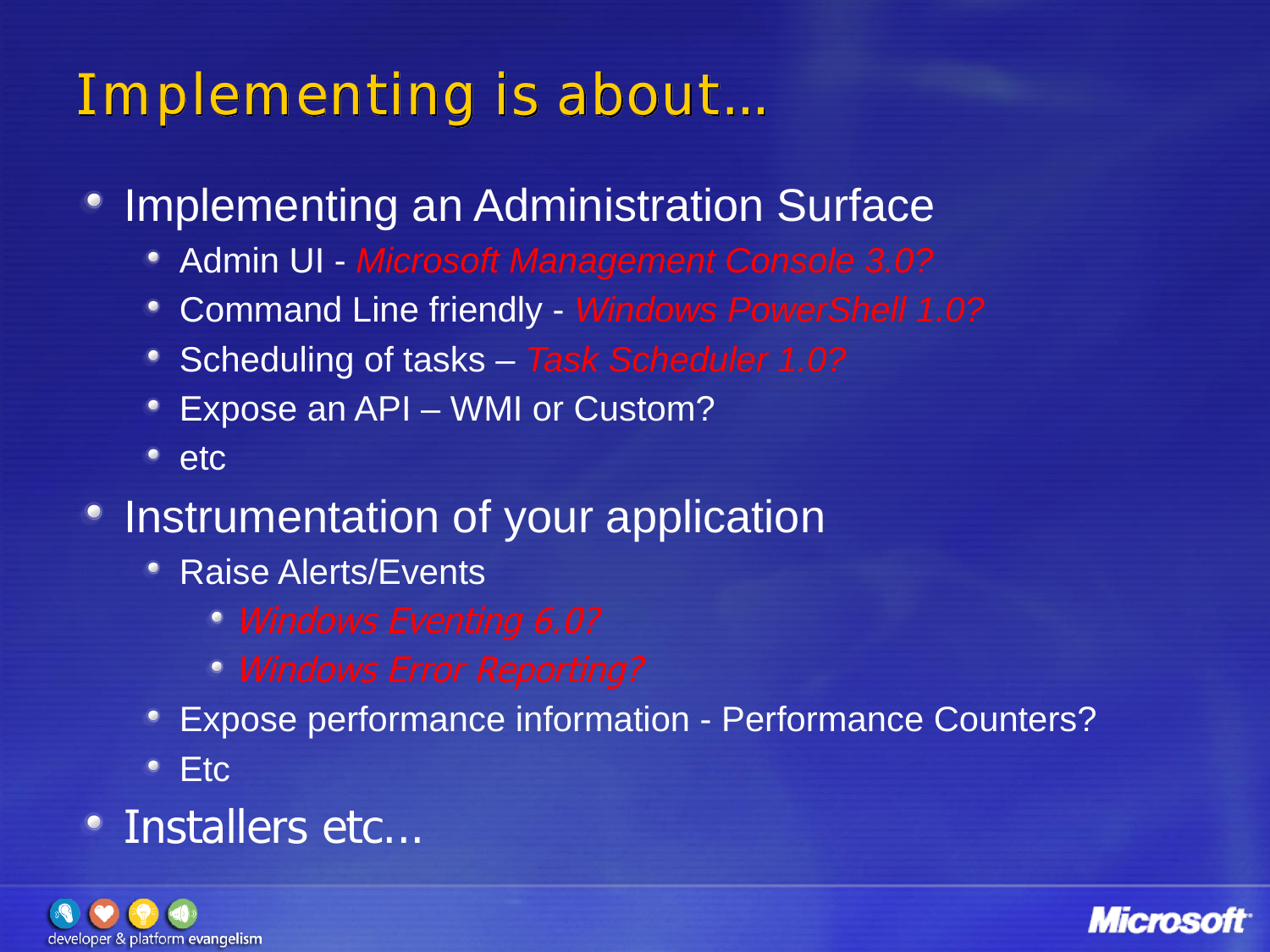

# Implementing is about…
Implementing an Administration Surface
Admin UI - Microsoft Management Console 3.0?
Command Line friendly - Windows PowerShell 1.0?
Scheduling of tasks – Task Scheduler 1.0?
Expose an API – WMI or Custom?
etc
Instrumentation of your application
Raise Alerts/Events
Windows Eventing 6.0?
Windows Error Reporting?
Expose performance information - Performance Counters?
Etc
Installers etc...